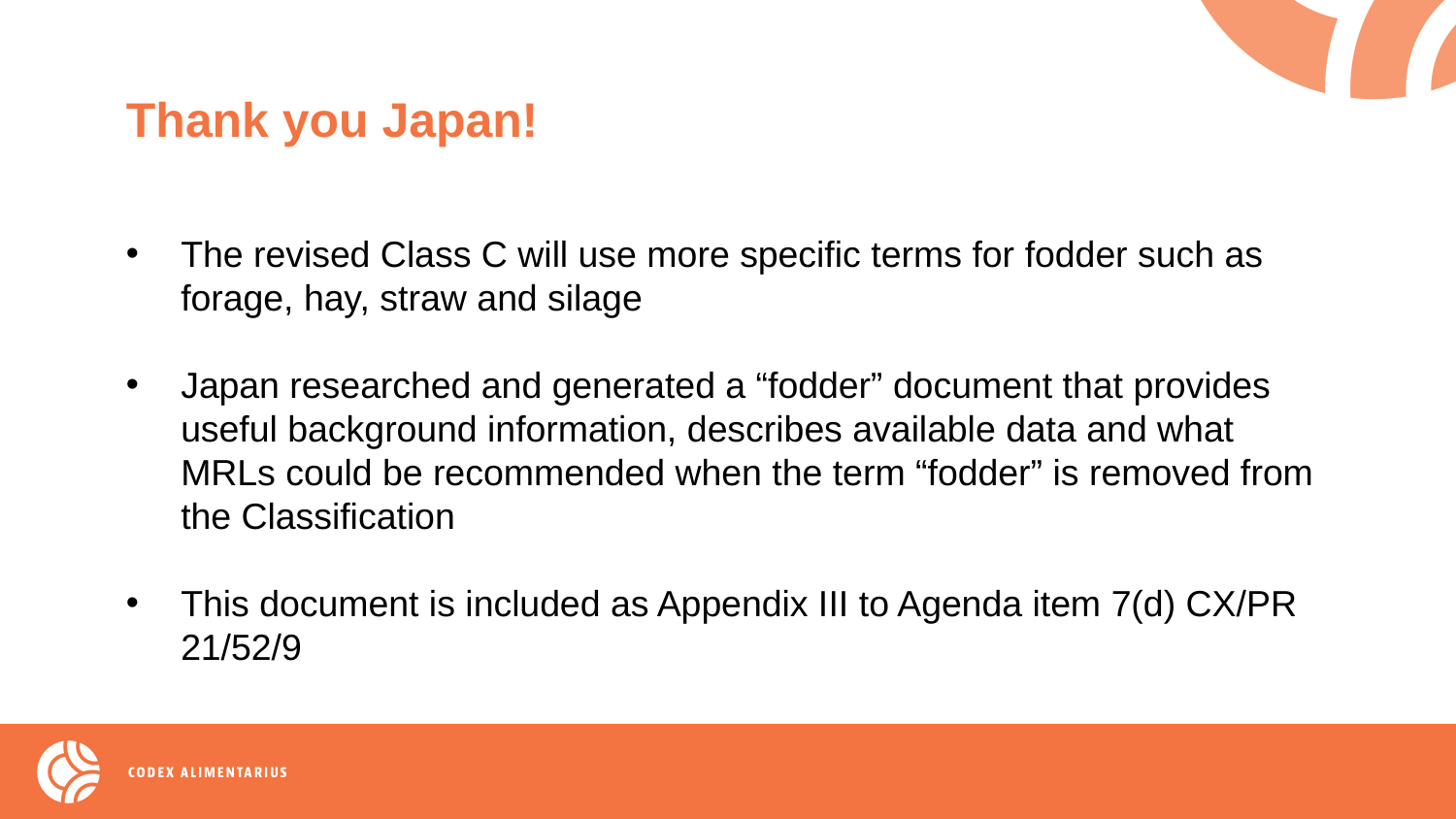

Thank you Japan!
The revised Class C will use more specific terms for fodder such as forage, hay, straw and silage

Japan researched and generated a “fodder” document that provides useful background information, describes available data and what MRLs could be recommended when the term “fodder” is removed from the Classification

This document is included as Appendix III to Agenda item 7(d) CX/PR 21/52/9